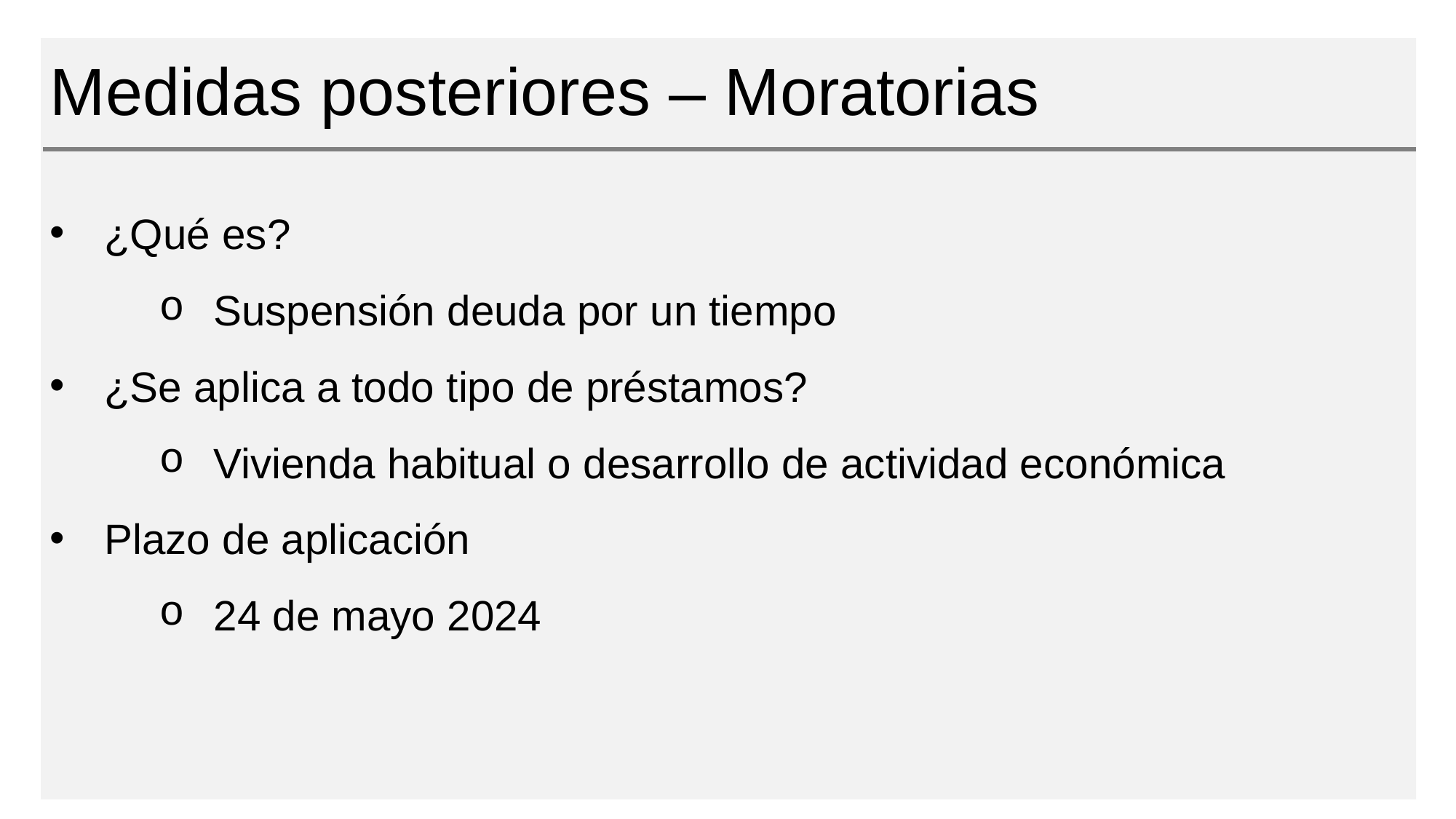

# Medidas posteriores – Moratorias
¿Qué es?
Suspensión deuda por un tiempo
¿Se aplica a todo tipo de préstamos?
Vivienda habitual o desarrollo de actividad económica
Plazo de aplicación
24 de mayo 2024